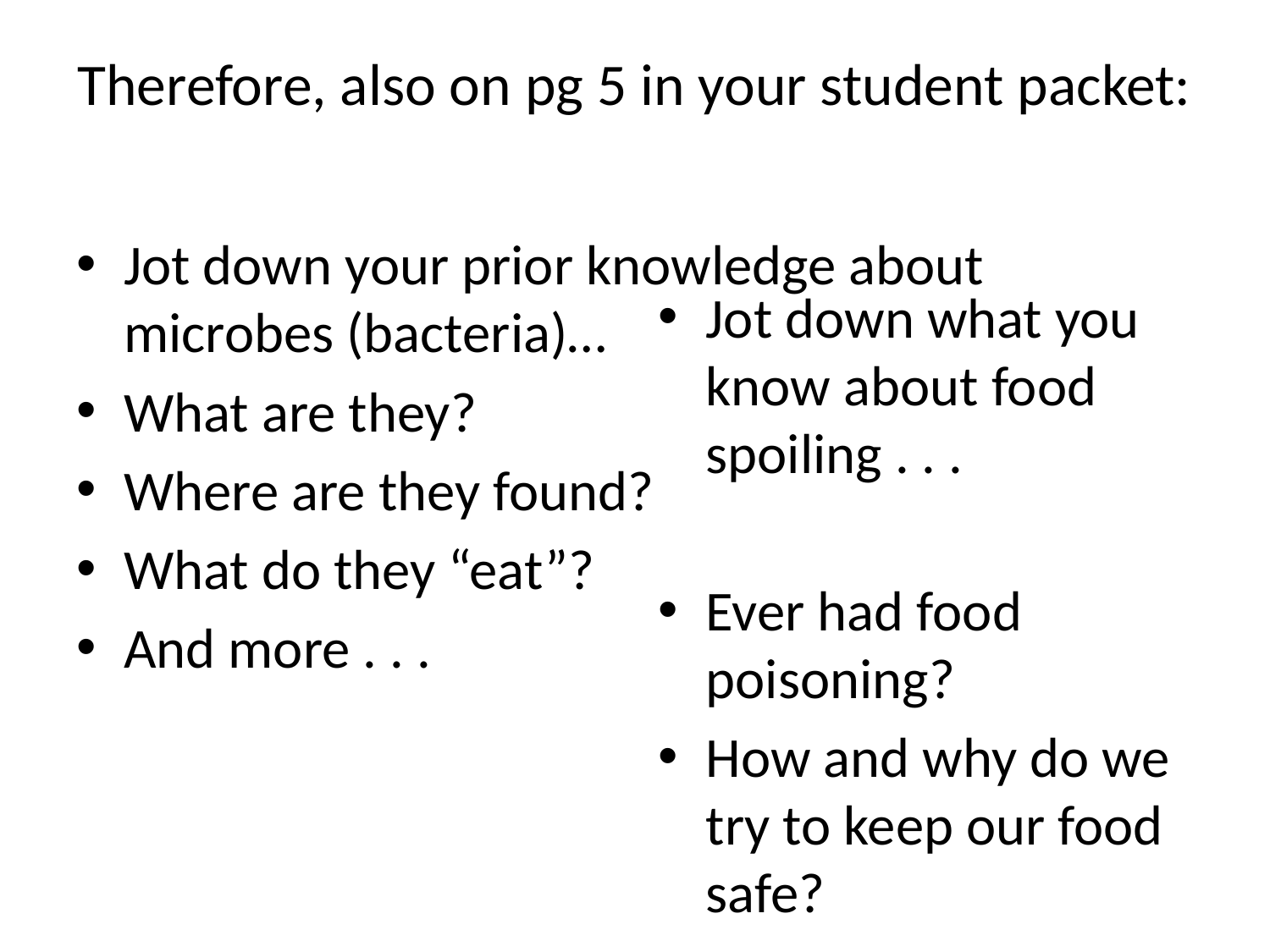

# Therefore, also on pg 5 in your student packet:
Jot down your prior knowledge about microbes (bacteria)…
What are they?
Where are they found?
What do they “eat”?
And more . . .
Jot down what you know about food spoiling . . .

Ever had food poisoning?
How and why do we try to keep our food safe?
And more . . .